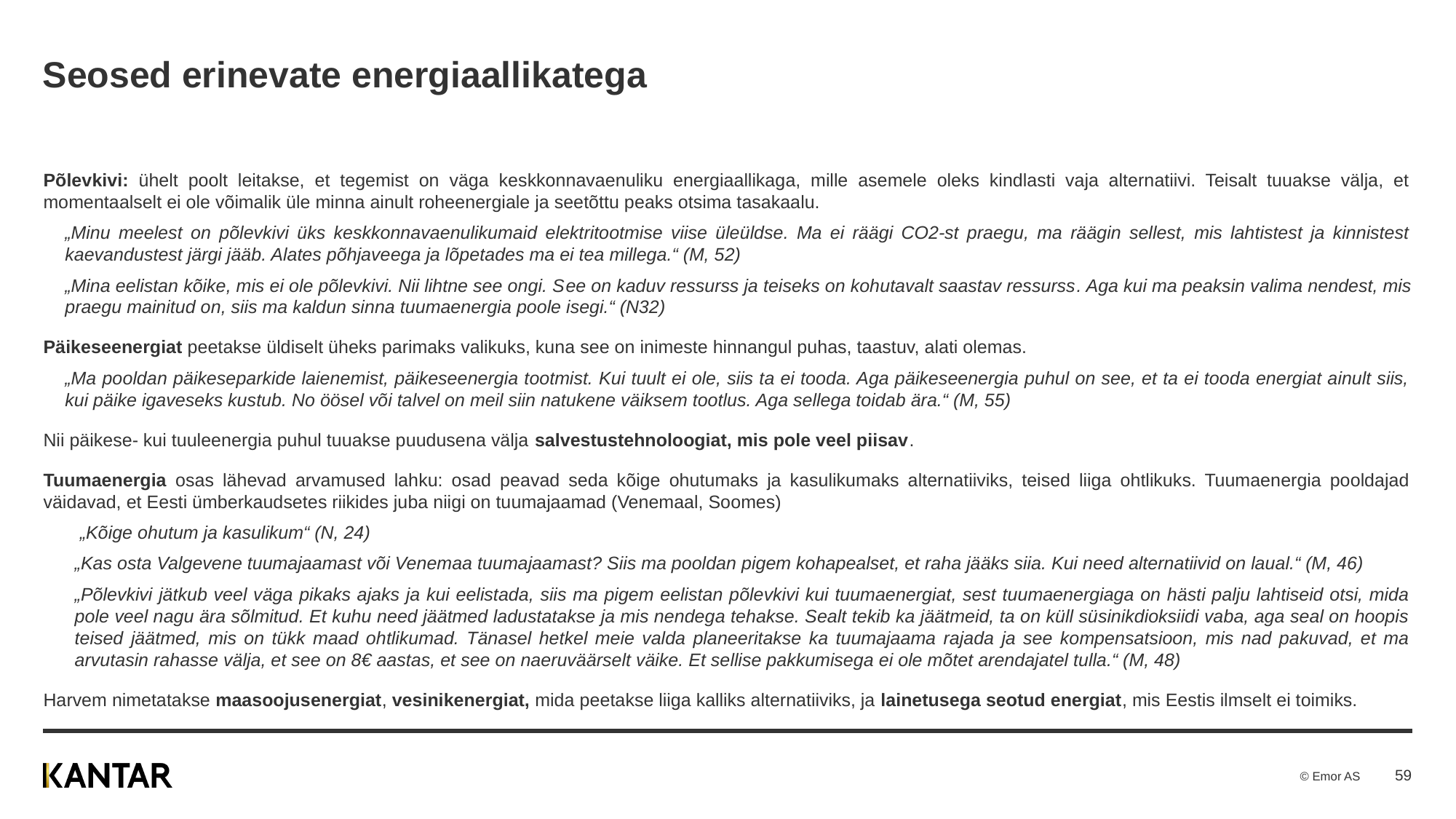

# Seosed erinevate energiaallikatega
Põlevkivi: ühelt poolt leitakse, et tegemist on väga keskkonnavaenuliku energiaallikaga, mille asemele oleks kindlasti vaja alternatiivi. Teisalt tuuakse välja, et momentaalselt ei ole võimalik üle minna ainult roheenergiale ja seetõttu peaks otsima tasakaalu.
„Minu meelest on põlevkivi üks keskkonnavaenulikumaid elektritootmise viise üleüldse. Ma ei räägi CO2-st praegu, ma räägin sellest, mis lahtistest ja kinnistest kaevandustest järgi jääb. Alates põhjaveega ja lõpetades ma ei tea millega.“ (M, 52)
„Mina eelistan kõike, mis ei ole põlevkivi. Nii lihtne see ongi. See on kaduv ressurss ja teiseks on kohutavalt saastav ressurss. Aga kui ma peaksin valima nendest, mis praegu mainitud on, siis ma kaldun sinna tuumaenergia poole isegi.“ (N32)
Päikeseenergiat peetakse üldiselt üheks parimaks valikuks, kuna see on inimeste hinnangul puhas, taastuv, alati olemas.
„Ma pooldan päikeseparkide laienemist, päikeseenergia tootmist. Kui tuult ei ole, siis ta ei tooda. Aga päikeseenergia puhul on see, et ta ei tooda energiat ainult siis, kui päike igaveseks kustub. No öösel või talvel on meil siin natukene väiksem tootlus. Aga sellega toidab ära.“ (M, 55)
Nii päikese- kui tuuleenergia puhul tuuakse puudusena välja salvestustehnoloogiat, mis pole veel piisav.
Tuumaenergia osas lähevad arvamused lahku: osad peavad seda kõige ohutumaks ja kasulikumaks alternatiiviks, teised liiga ohtlikuks. Tuumaenergia pooldajad väidavad, et Eesti ümberkaudsetes riikides juba niigi on tuumajaamad (Venemaal, Soomes)
 „Kõige ohutum ja kasulikum“ (N, 24)
„Kas osta Valgevene tuumajaamast või Venemaa tuumajaamast? Siis ma pooldan pigem kohapealset, et raha jääks siia. Kui need alternatiivid on laual.“ (M, 46)
„Põlevkivi jätkub veel väga pikaks ajaks ja kui eelistada, siis ma pigem eelistan põlevkivi kui tuumaenergiat, sest tuumaenergiaga on hästi palju lahtiseid otsi, mida pole veel nagu ära sõlmitud. Et kuhu need jäätmed ladustatakse ja mis nendega tehakse. Sealt tekib ka jäätmeid, ta on küll süsinikdioksiidi vaba, aga seal on hoopis teised jäätmed, mis on tükk maad ohtlikumad. Tänasel hetkel meie valda planeeritakse ka tuumajaama rajada ja see kompensatsioon, mis nad pakuvad, et ma arvutasin rahasse välja, et see on 8€ aastas, et see on naeruväärselt väike. Et sellise pakkumisega ei ole mõtet arendajatel tulla.“ (M, 48)
Harvem nimetatakse maasoojusenergiat, vesinikenergiat, mida peetakse liiga kalliks alternatiiviks, ja lainetusega seotud energiat, mis Eestis ilmselt ei toimiks.

59